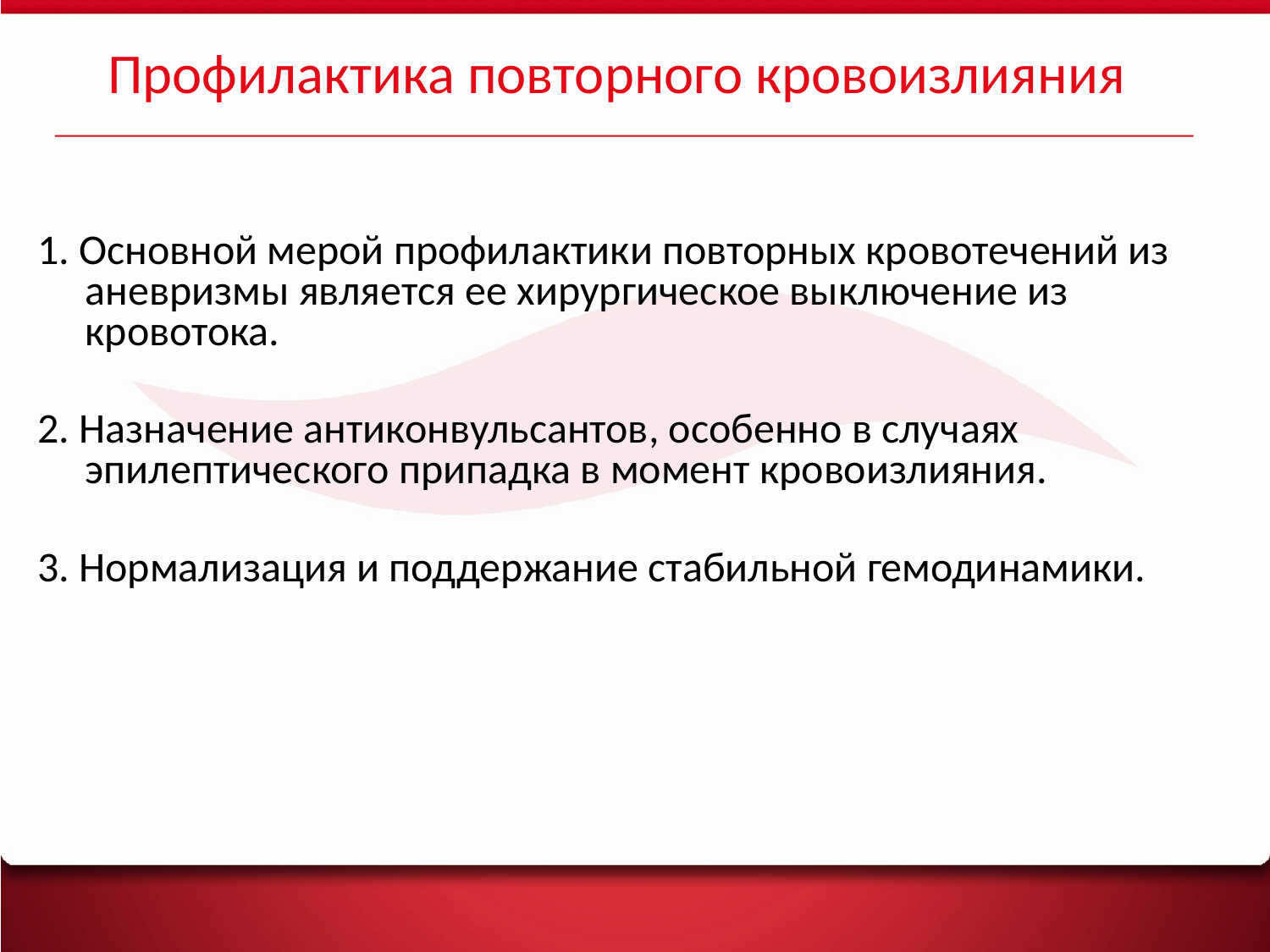

# Профилактика повторного кровоизлияния

1. Основной мерой профилактики повторных кровотечений из аневризмы является ее хирургическое выключение из кровотока.

2. Назначение антиконвульсантов, особенно в случаях эпилептического припадка в момент кровоизлияния.

3. Нормализация и поддержание стабильной гемодинамики.